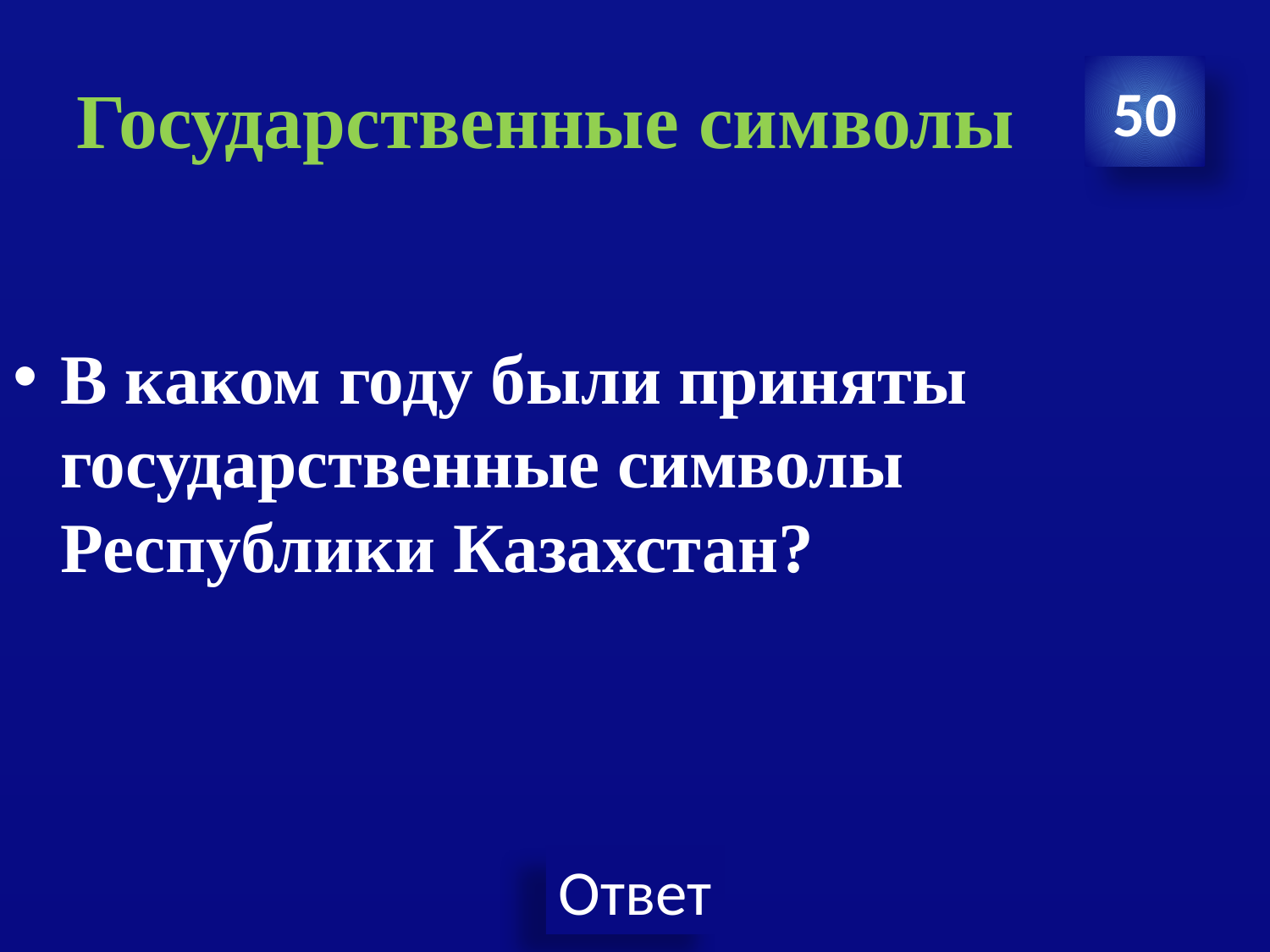

# Государственные символы
50

В каком году были приняты государственные символы Республики Казахстан?